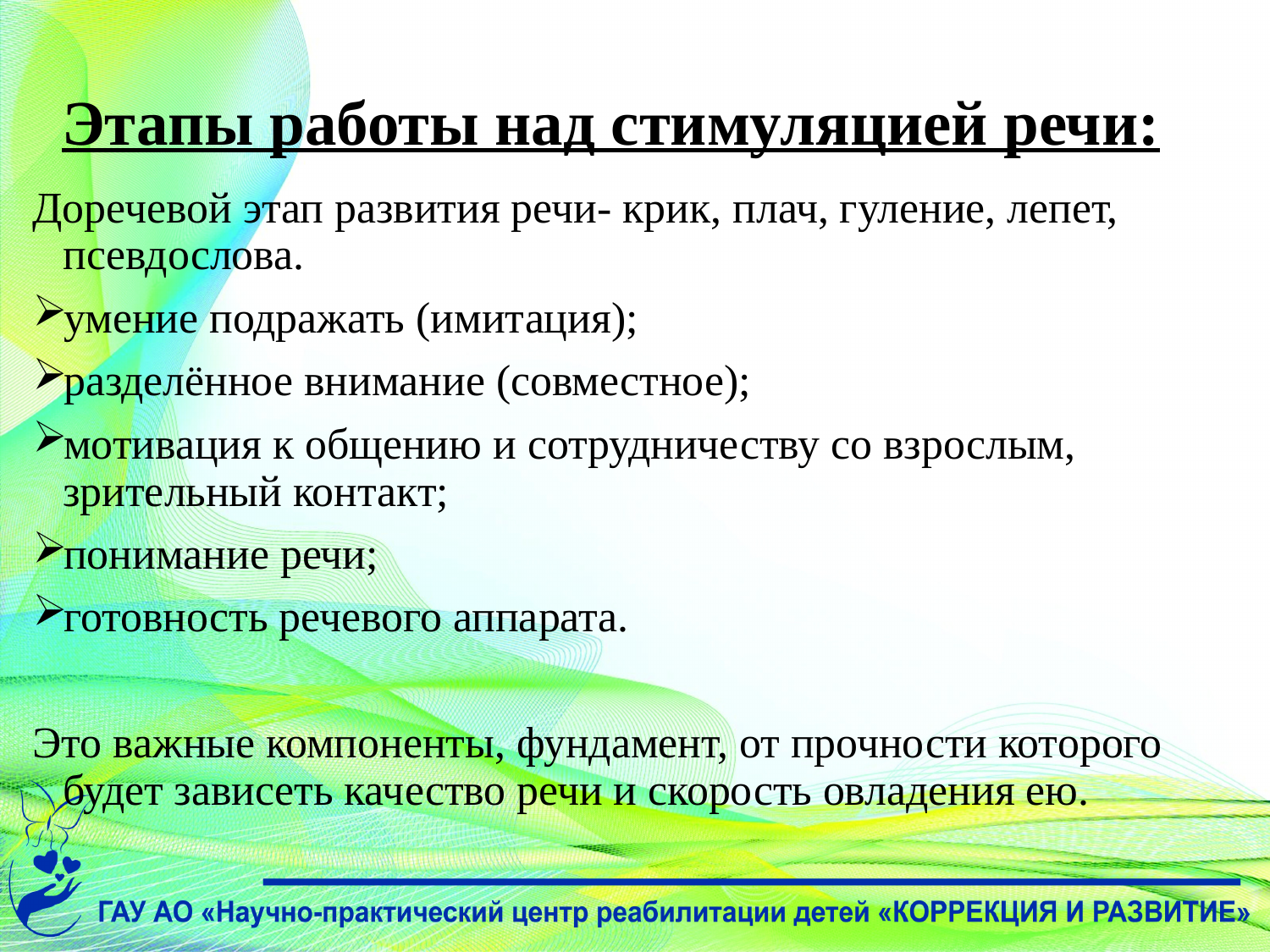

# Этапы работы над стимуляцией речи:
Доречевой этап развития речи- крик, плач, гуление, лепет, псевдослова.
умение подражать (имитация);
разделённое внимание (совместное);
мотивация к общению и сотрудничеству со взрослым, зрительный контакт;
понимание речи;
готовность речевого аппарата.

Это важные компоненты, фундамент, от прочности которого будет зависеть качество речи и скорость овладения ею.